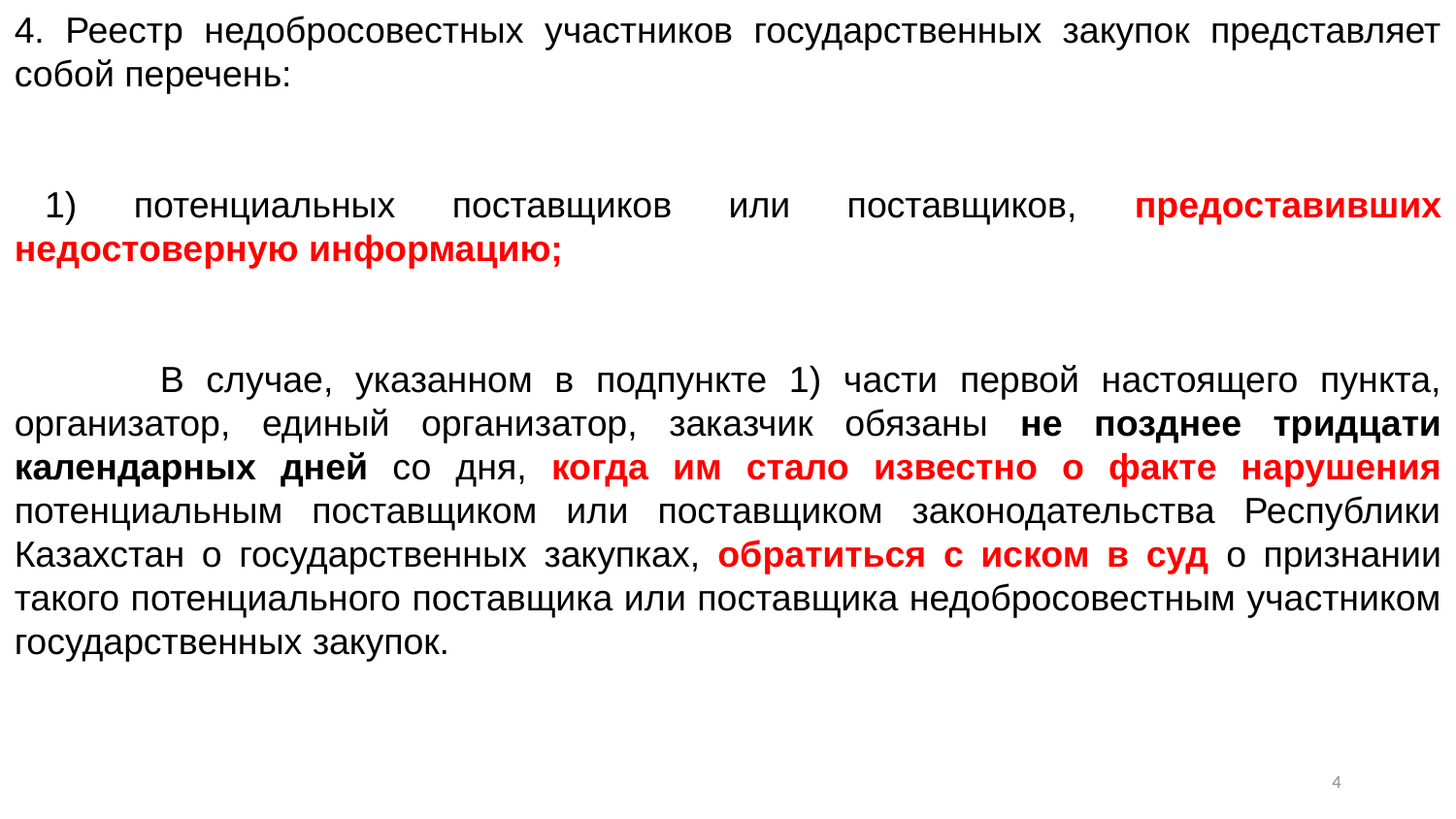

4. Реестр недобросовестных участников государственных закупок представляет собой перечень:

   1) потенциальных поставщиков или поставщиков, предоставивших недостоверную информацию;

 	В случае, указанном в подпункте 1) части первой настоящего пункта, организатор, единый организатор, заказчик обязаны не позднее тридцати календарных дней со дня, когда им стало известно о факте нарушения потенциальным поставщиком или поставщиком законодательства Республики Казахстан о государственных закупках, обратиться с иском в суд о признании такого потенциального поставщика или поставщика недобросовестным участником государственных закупок.
4